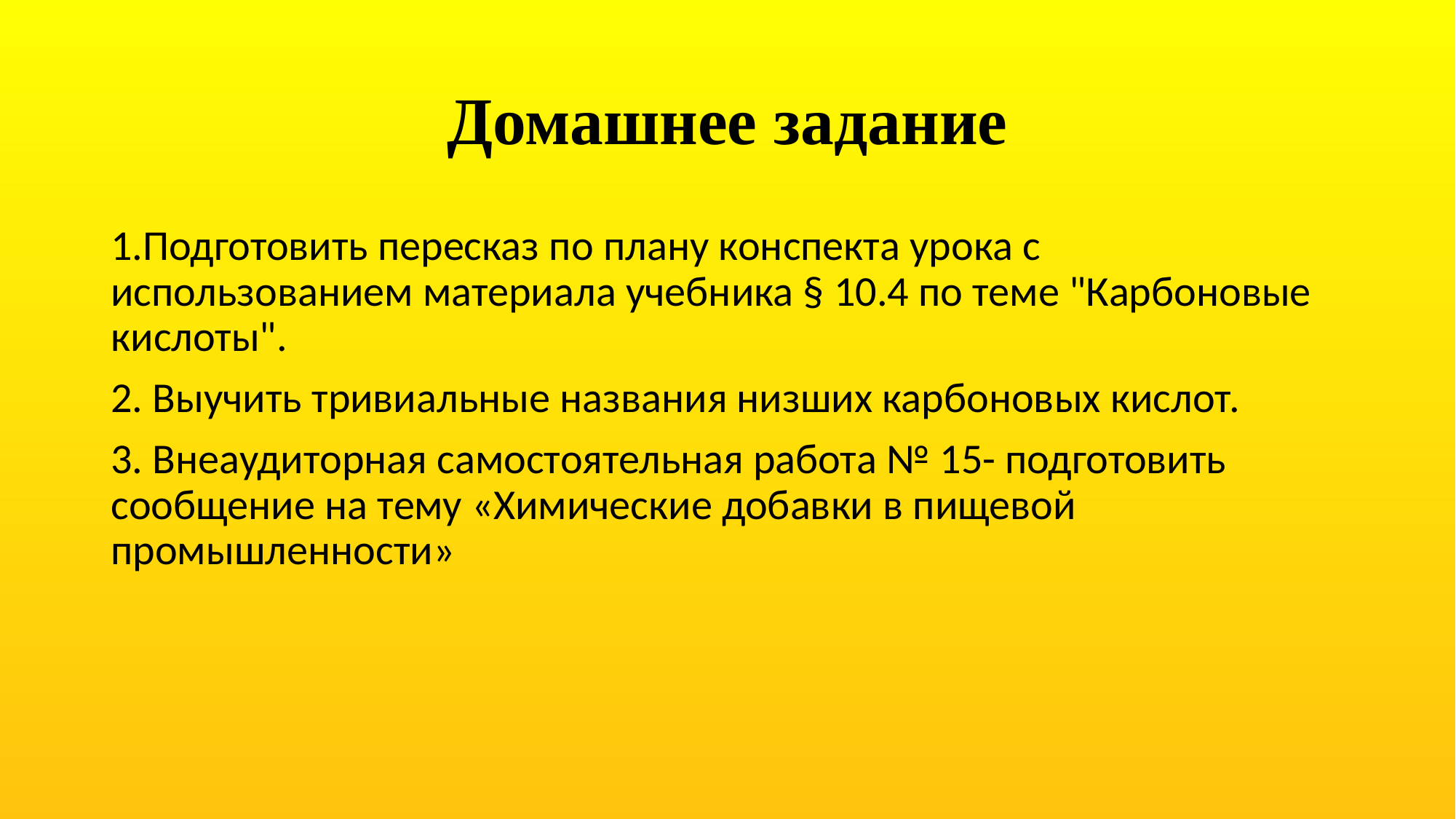

# Домашнее задание
1.Подготовить пересказ по плану конспекта урока с использованием материала учебника § 10.4 по теме "Карбоновые кислоты".
2. Выучить тривиальные названия низших карбоновых кислот.
3. Внеаудиторная самостоятельная работа № 15- подготовить сообщение на тему «Химические добавки в пищевой промышленности»